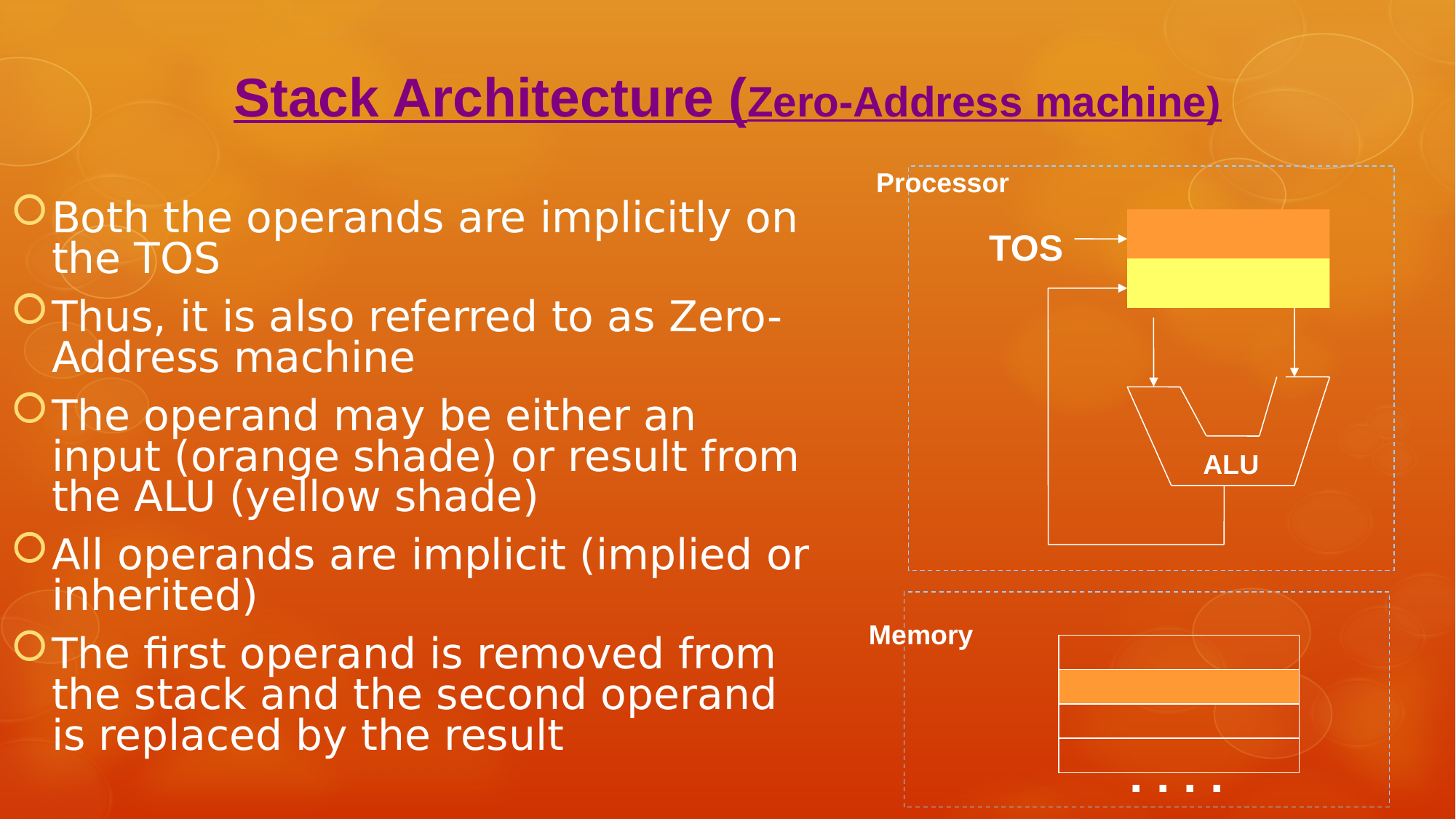

Stack Architecture (Zero-Address machine)
Both the operands are implicitly on the TOS
Thus, it is also referred to as Zero-Address machine
The operand may be either an input (orange shade) or result from the ALU (yellow shade)
All operands are implicit (implied or inherited)
The first operand is removed from the stack and the second operand is replaced by the result
Processor

TOS

ALU

Memory

. . . .